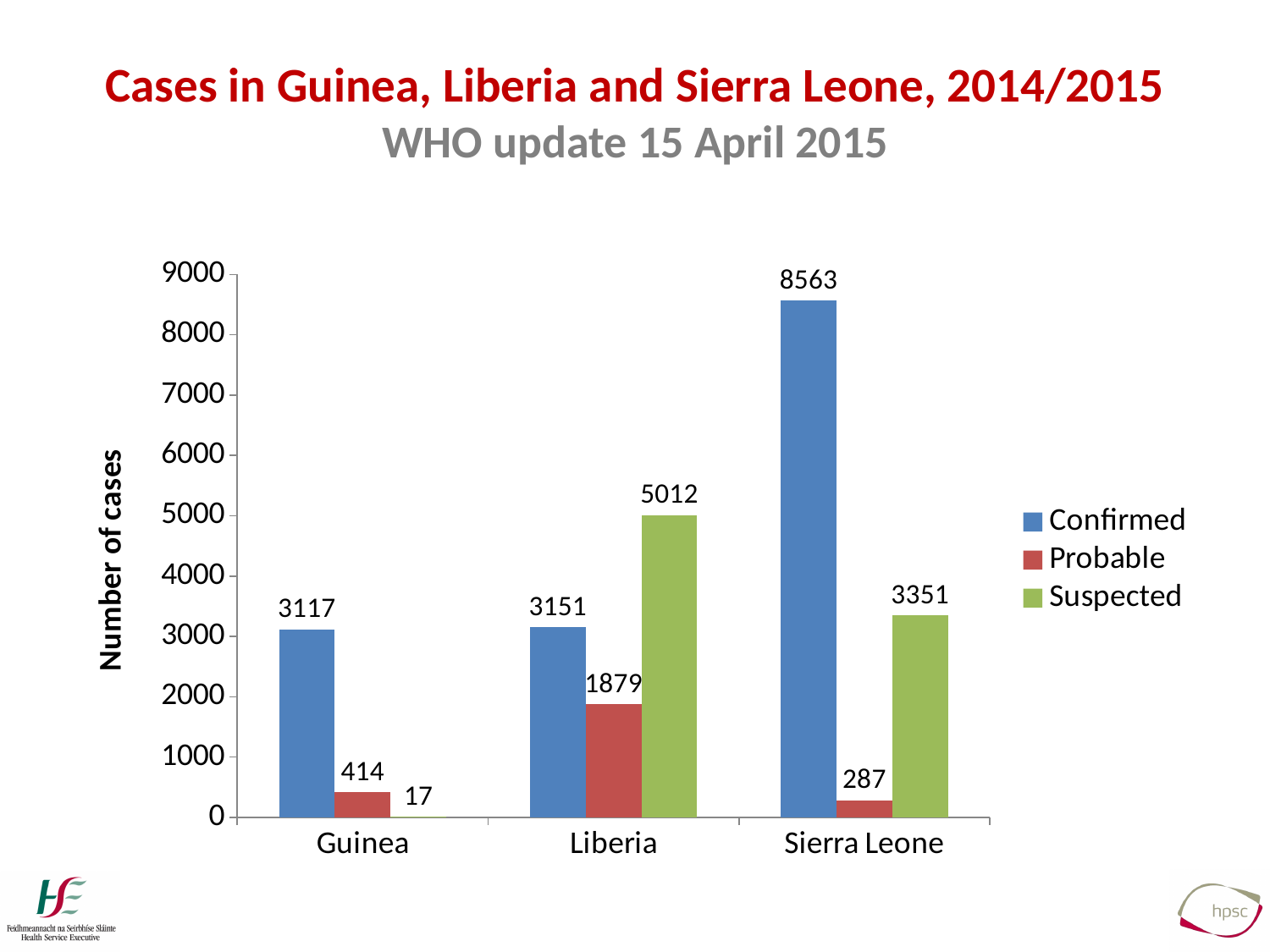

# Cases in Guinea, Liberia and Sierra Leone, 2014/2015 WHO update 15 April 2015

### Chart

| Category | Confirmed | Probable | Suspected |
|---|---|---|---|
| Guinea | 3117.0 | 414.0 | 17.0 |
| Liberia | 3151.0 | 1879.0 | 5012.0 |
| Sierra Leone | 8563.0 | 287.0 | 3351.0 |